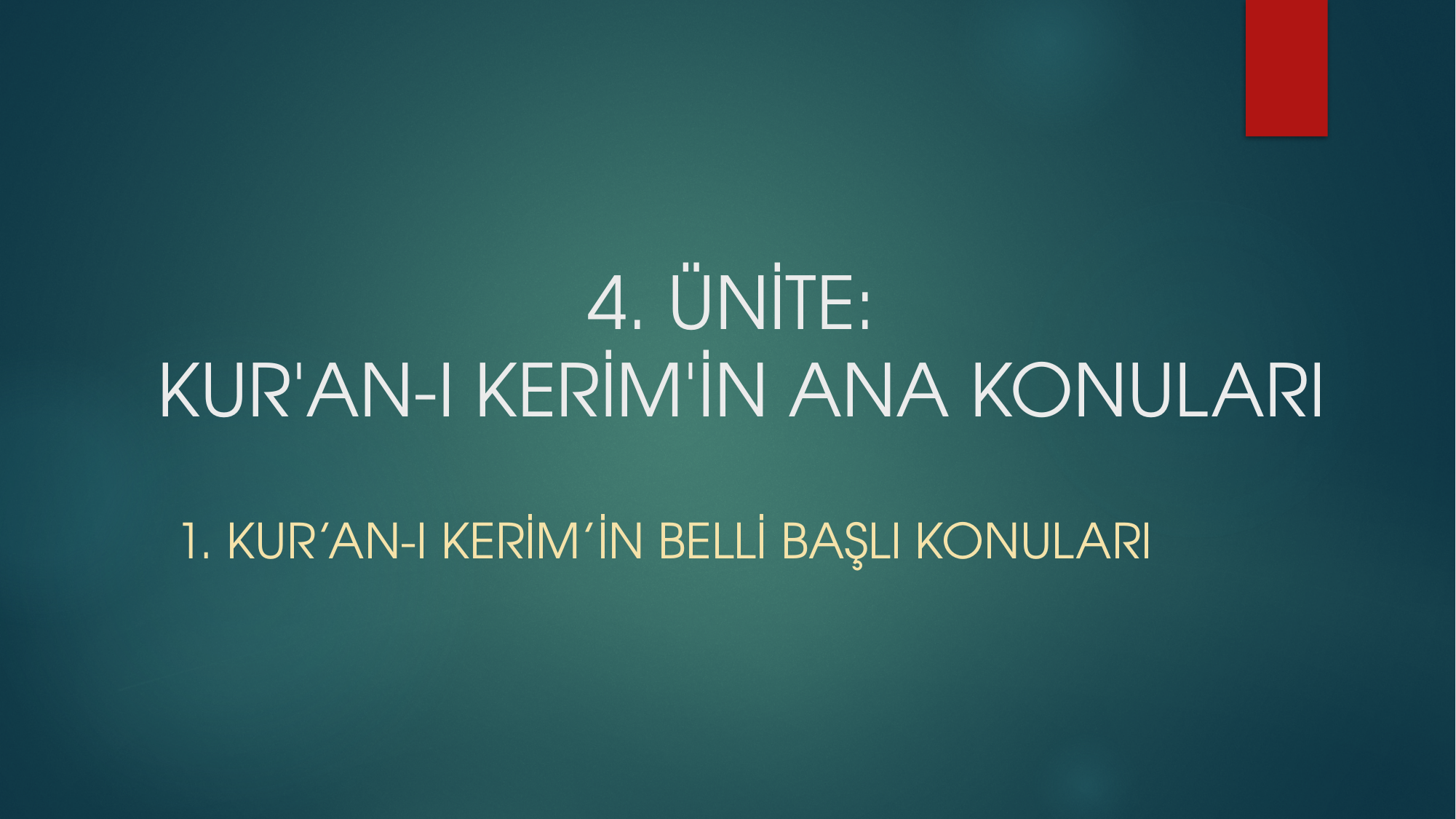

# 4. ÜNİTE: KUR'AN-I KERİM'İN ANA KONULARI
1. KUR’AN-I KERİM’İN BELLİ BAŞLI KONULARI